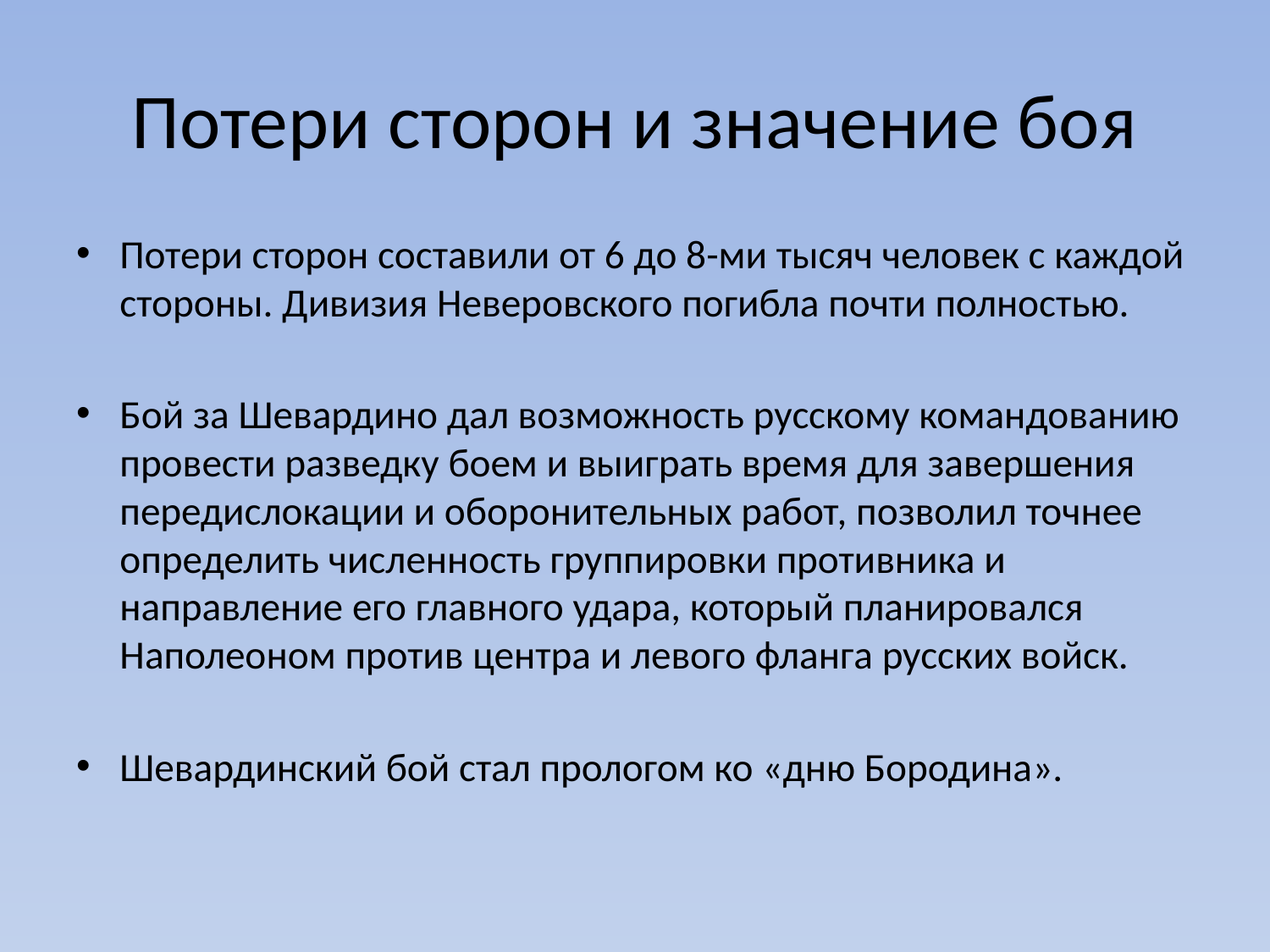

# Потери сторон и значение боя
Потери сторон составили от 6 до 8-ми тысяч человек с каждой стороны. Дивизия Неверовского погибла почти полностью.

Бой за Шевардино дал возможность русскому командованию провести разведку боем и выиграть время для завершения передислокации и оборонительных работ, позволил точнее определить численность группировки противника и направление его главного удара, который планировался Наполеоном против центра и левого фланга русских войск.

Шевардинский бой стал прологом ко «дню Бородина».